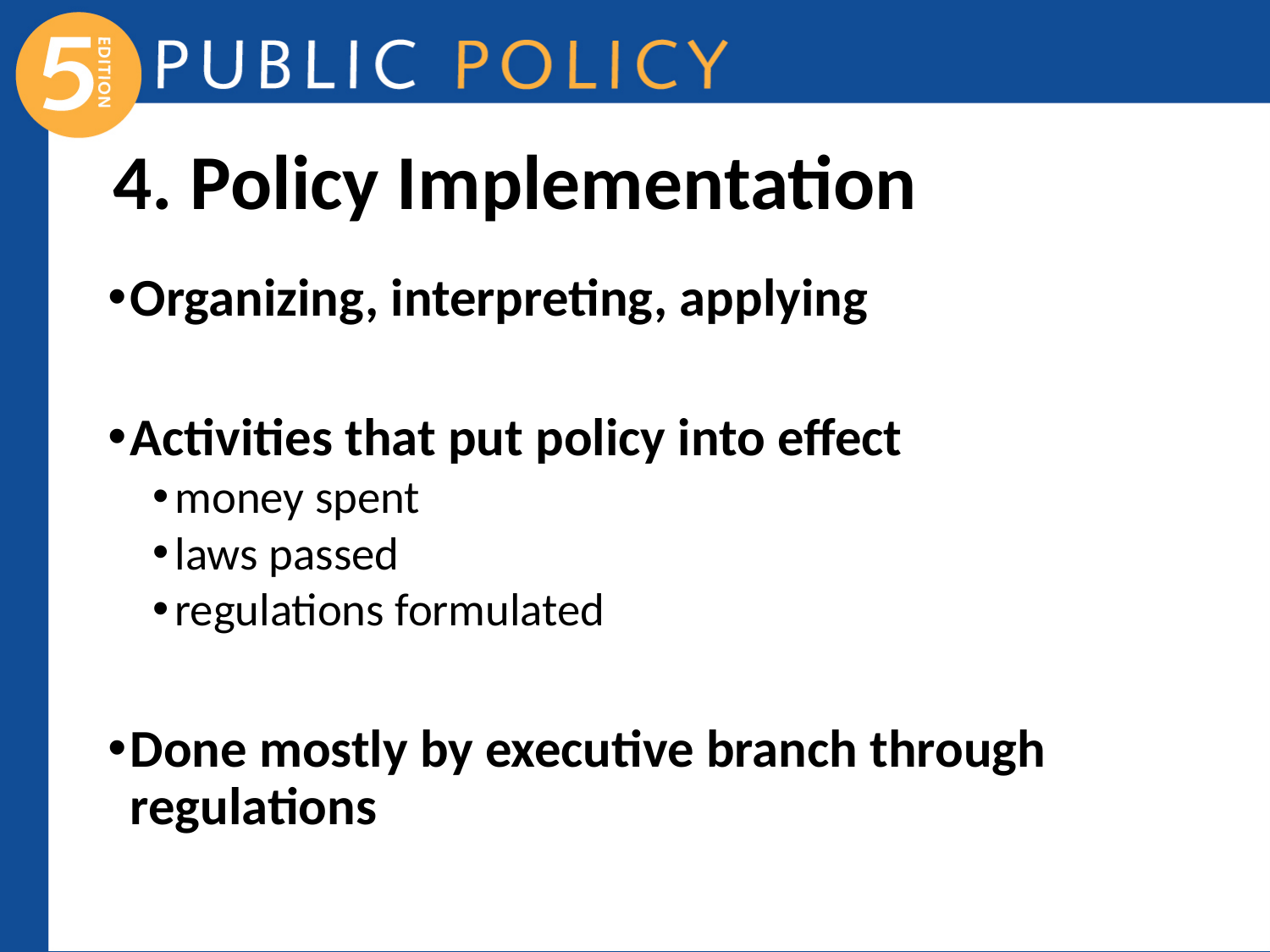

# 4. Policy Implementation
Organizing, interpreting, applying

Activities that put policy into effect
money spent
laws passed
regulations formulated

Done mostly by executive branch through regulations